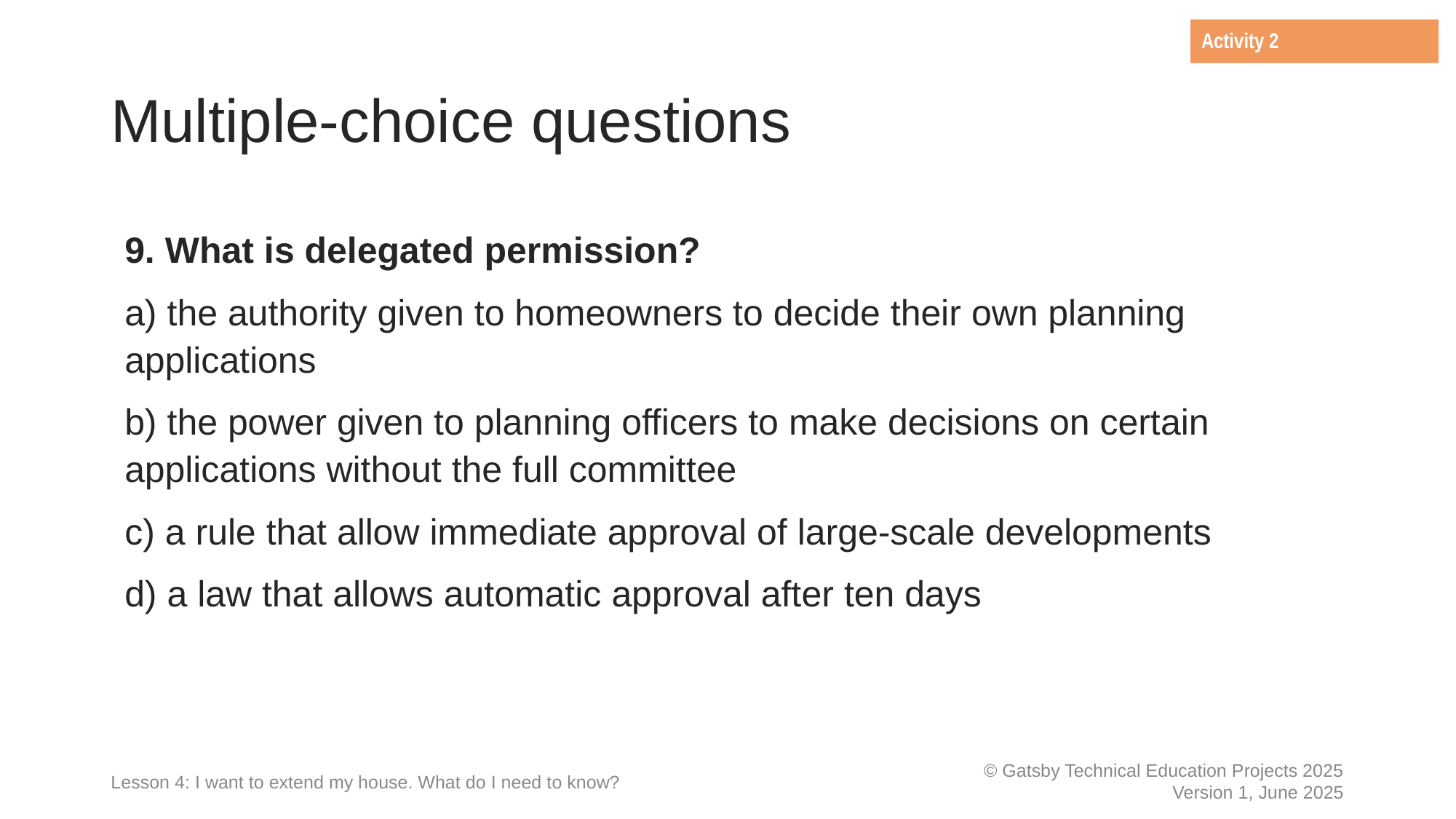

Activity 2
# Multiple-choice questions
9. What is delegated permission?
a) the authority given to homeowners to decide their own planning applications
b) the power given to planning officers to make decisions on certain applications without the full committee
c) a rule that allow immediate approval of large-scale developments
d) a law that allows automatic approval after ten days

Lesson 4: I want to extend my house. What do I need to know?